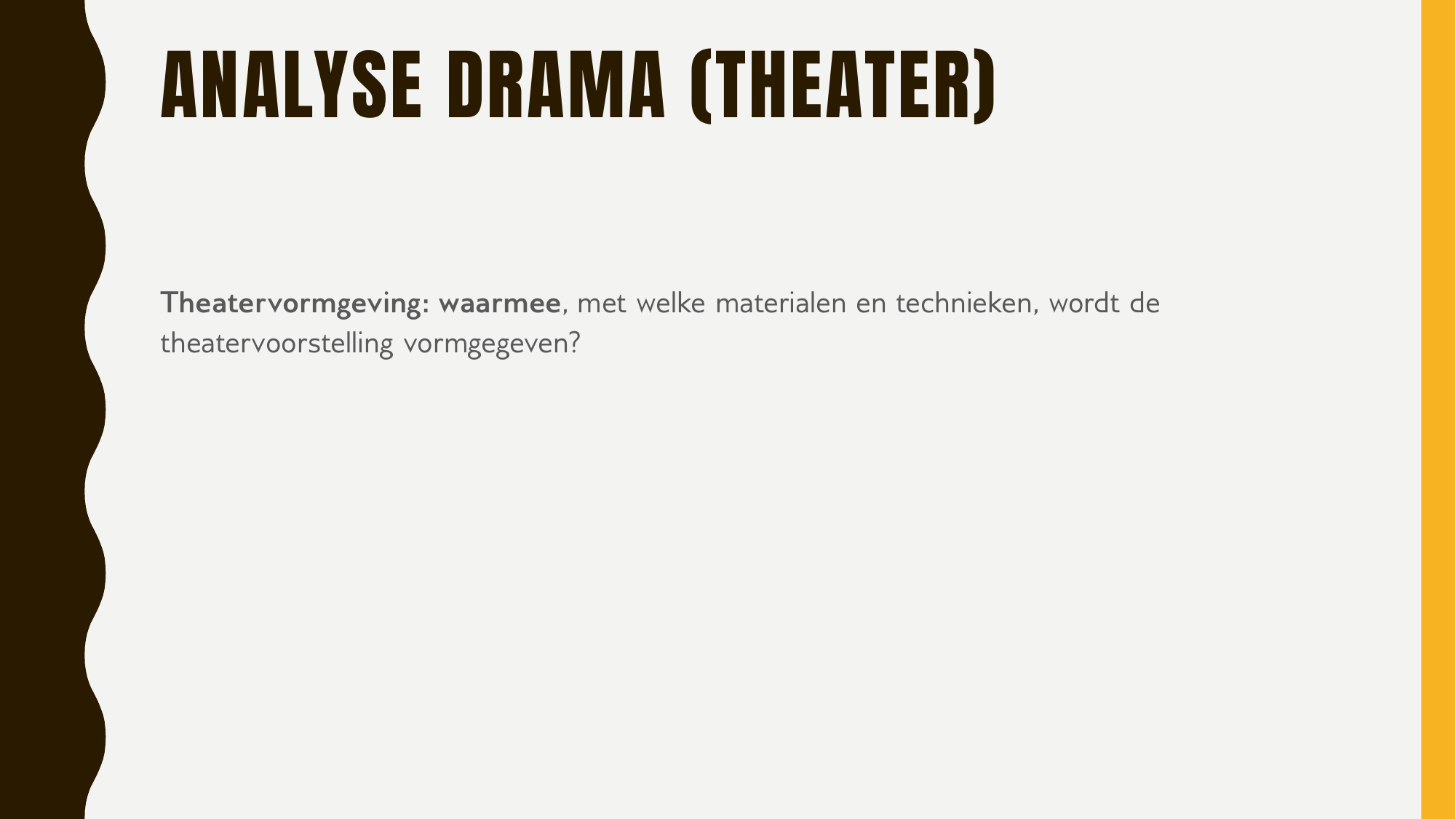

# ANALYSE DRAMA (theater)
Theatervormgeving: waarmee, met welke materialen en technieken, wordt de theatervoorstelling vormgegeven?